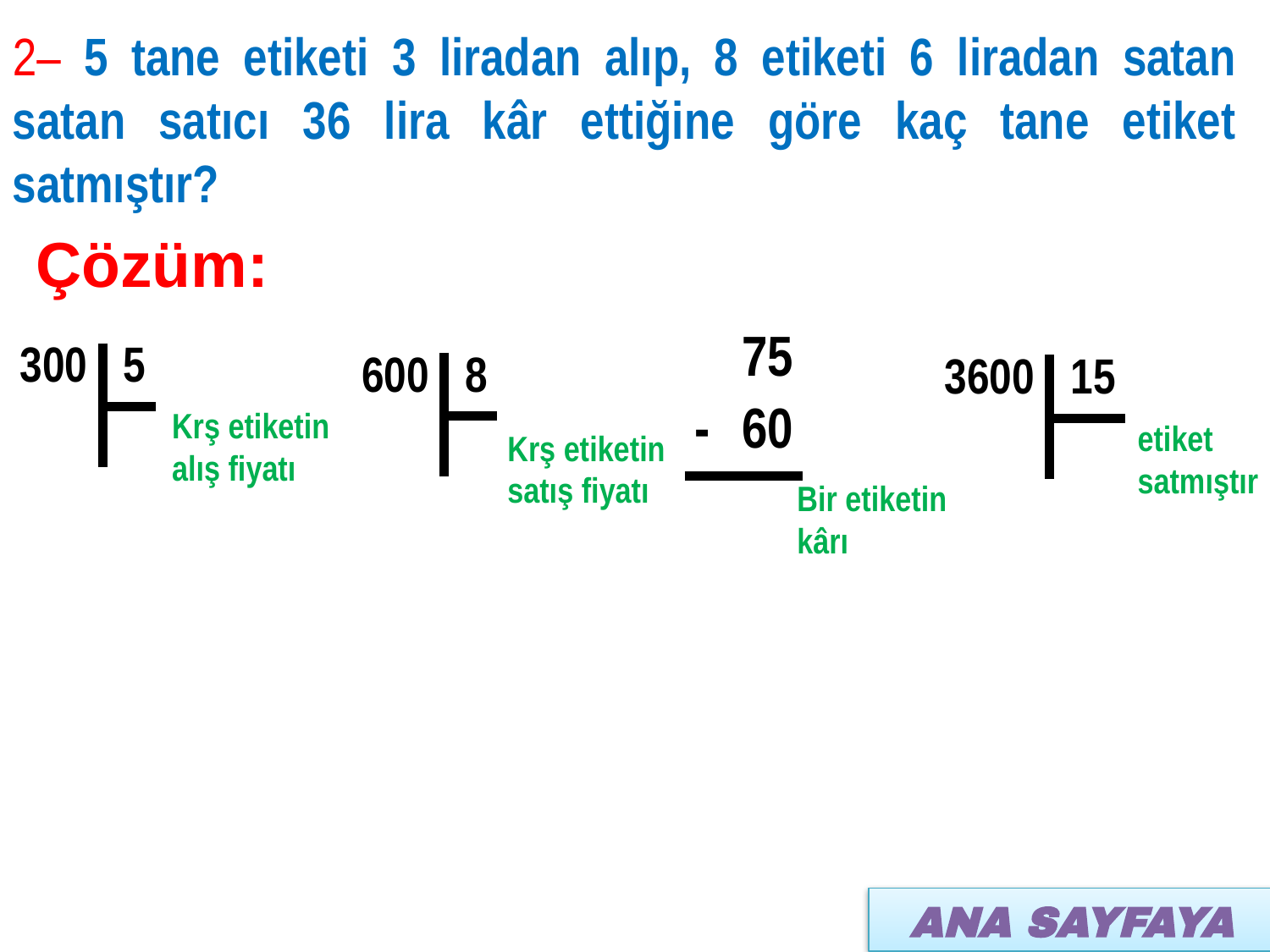

2– 5 tane etiketi 3 liradan alıp, 8 etiketi 6 liradan satan satan satıcı 36 lira kâr ettiğine göre kaç tane etiket satmıştır?
Çözüm:
|  | 75 |
| --- | --- |
| - | 60 |
| 300 | 5 |
| --- | --- |
|  |  |
| 600 | 8 |
| --- | --- |
|  |  |
| 3600 | 15 |
| --- | --- |
|  |  |
Krş etiketin
alış fiyatı
Krş etiketin
satış fiyatı
etiket satmıştır
Bir etiketin
kârı
ANA SAYFAYA